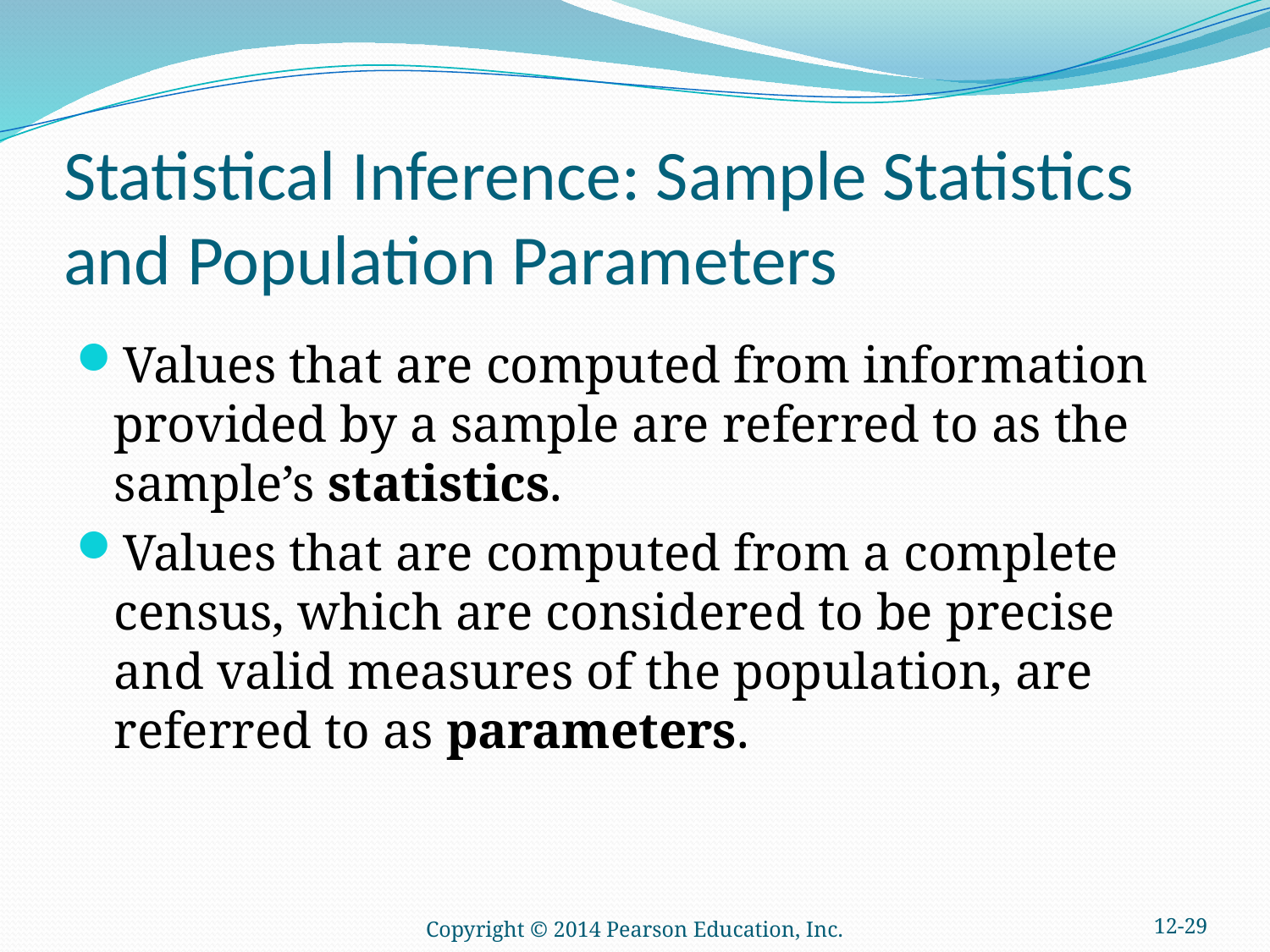

# Statistical Inference: Sample Statistics and Population Parameters
Values that are computed from information provided by a sample are referred to as the sample’s statistics.
Values that are computed from a complete census, which are considered to be precise and valid measures of the population, are referred to as parameters.